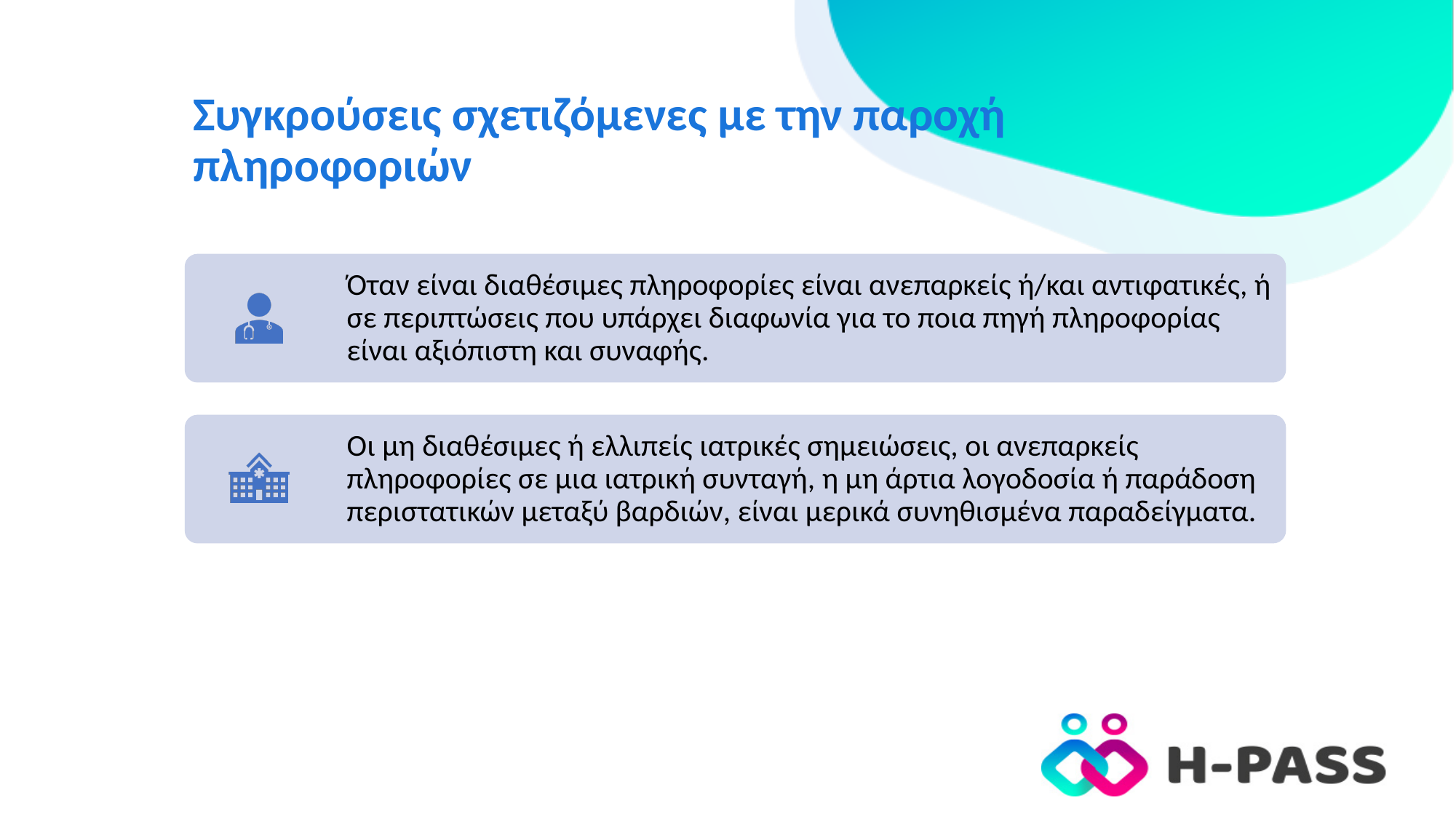

# Συγκρούσεις σχετιζόμενες με την παροχή πληροφοριών
Όταν είναι διαθέσιμες πληροφορίες είναι ανεπαρκείς ή/και αντιφατικές, ή σε περιπτώσεις που υπάρχει διαφωνία για το ποια πηγή πληροφορίας είναι αξιόπιστη και συναφής.
Οι μη διαθέσιμες ή ελλιπείς ιατρικές σημειώσεις, οι ανεπαρκείς πληροφορίες σε μια ιατρική συνταγή, η μη άρτια λογοδοσία ή παράδοση περιστατικών μεταξύ βαρδιών, είναι μερικά συνηθισμένα παραδείγματα.